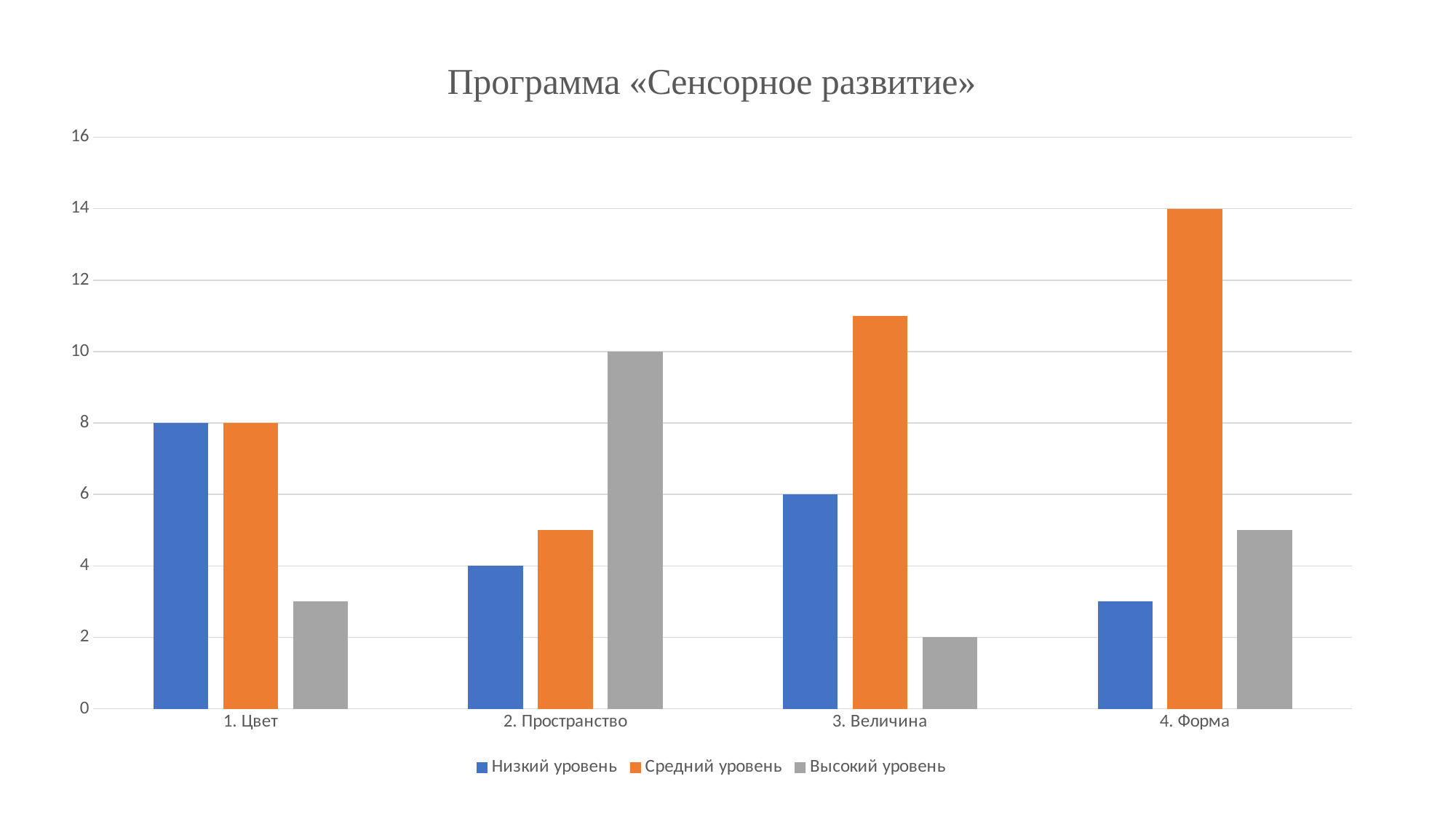

### Chart: Программа «Сенсорное развитие»

| Category | Низкий уровень | Средний уровень | Высокий уровень |
|---|---|---|---|
| 1. Цвет | 8.0 | 8.0 | 3.0 |
| 2. Пространство | 4.0 | 5.0 | 10.0 |
| 3. Величина | 6.0 | 11.0 | 2.0 |
| 4. Форма | 3.0 | 14.0 | 5.0 |